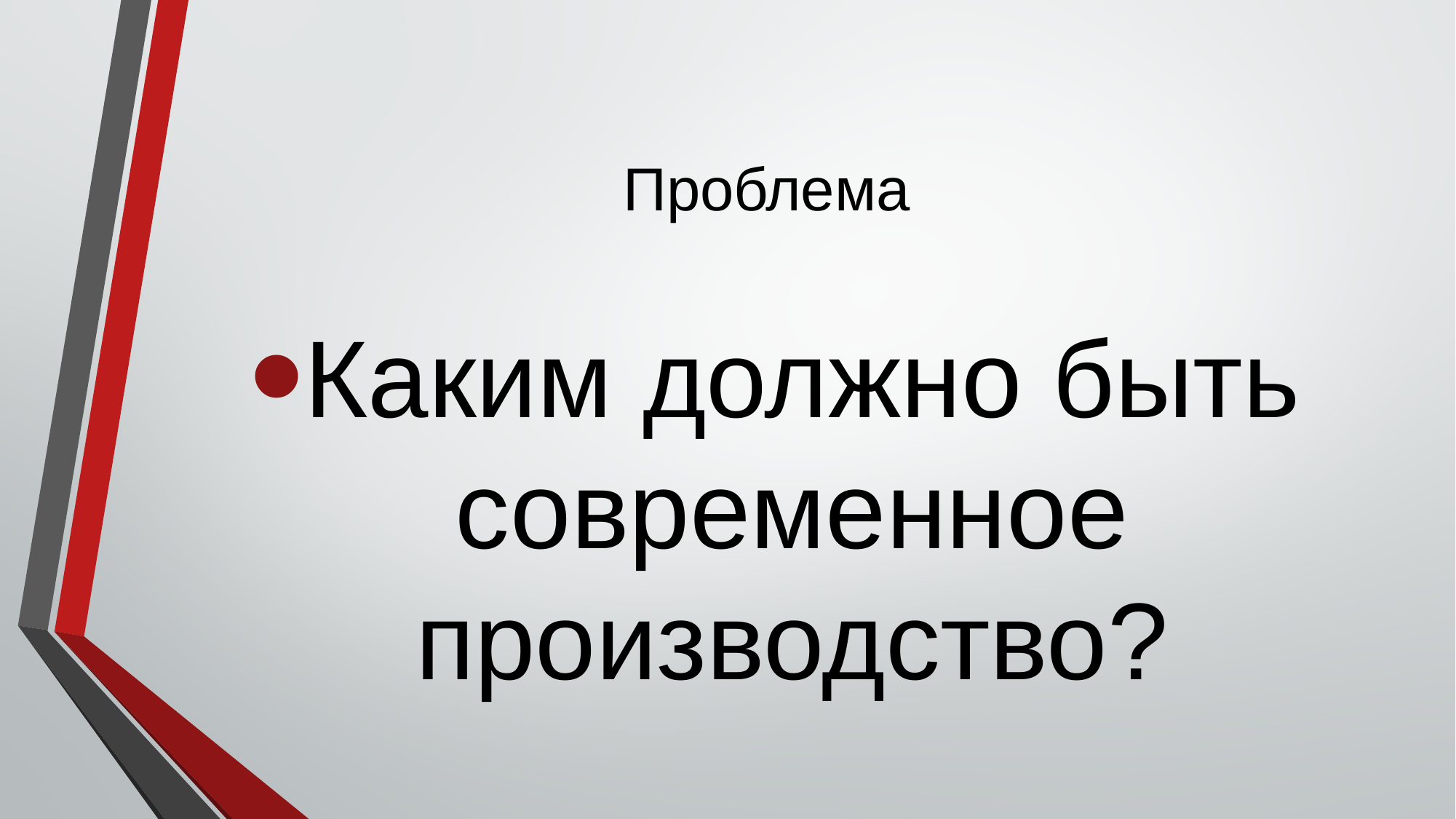

# Проблема
Каким должно быть современное производство?